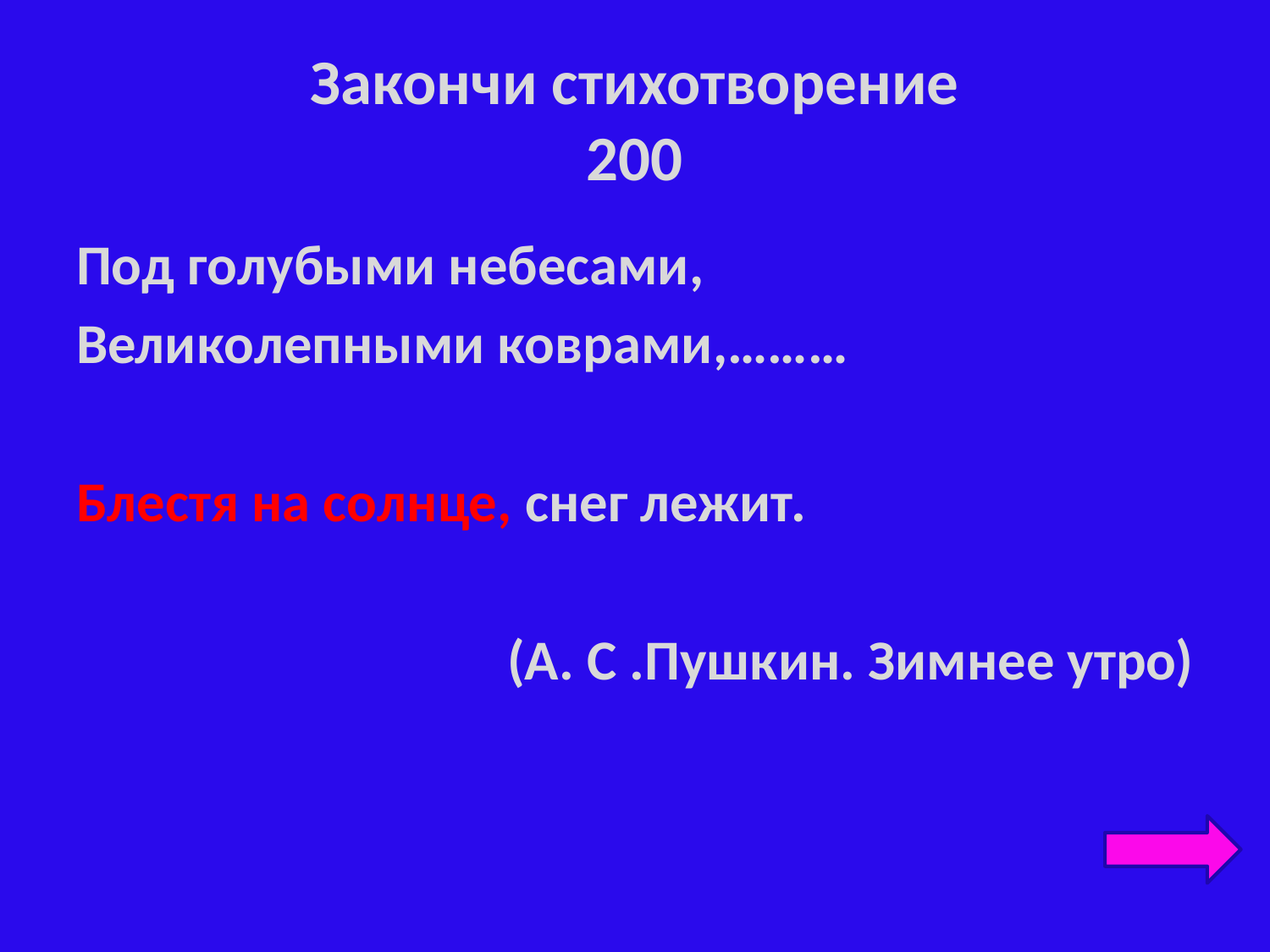

# Закончи стихотворение 200
Под голубыми небесами,
Великолепными коврами,………

Блестя на солнце, снег лежит.

(А. С .Пушкин. Зимнее утро)